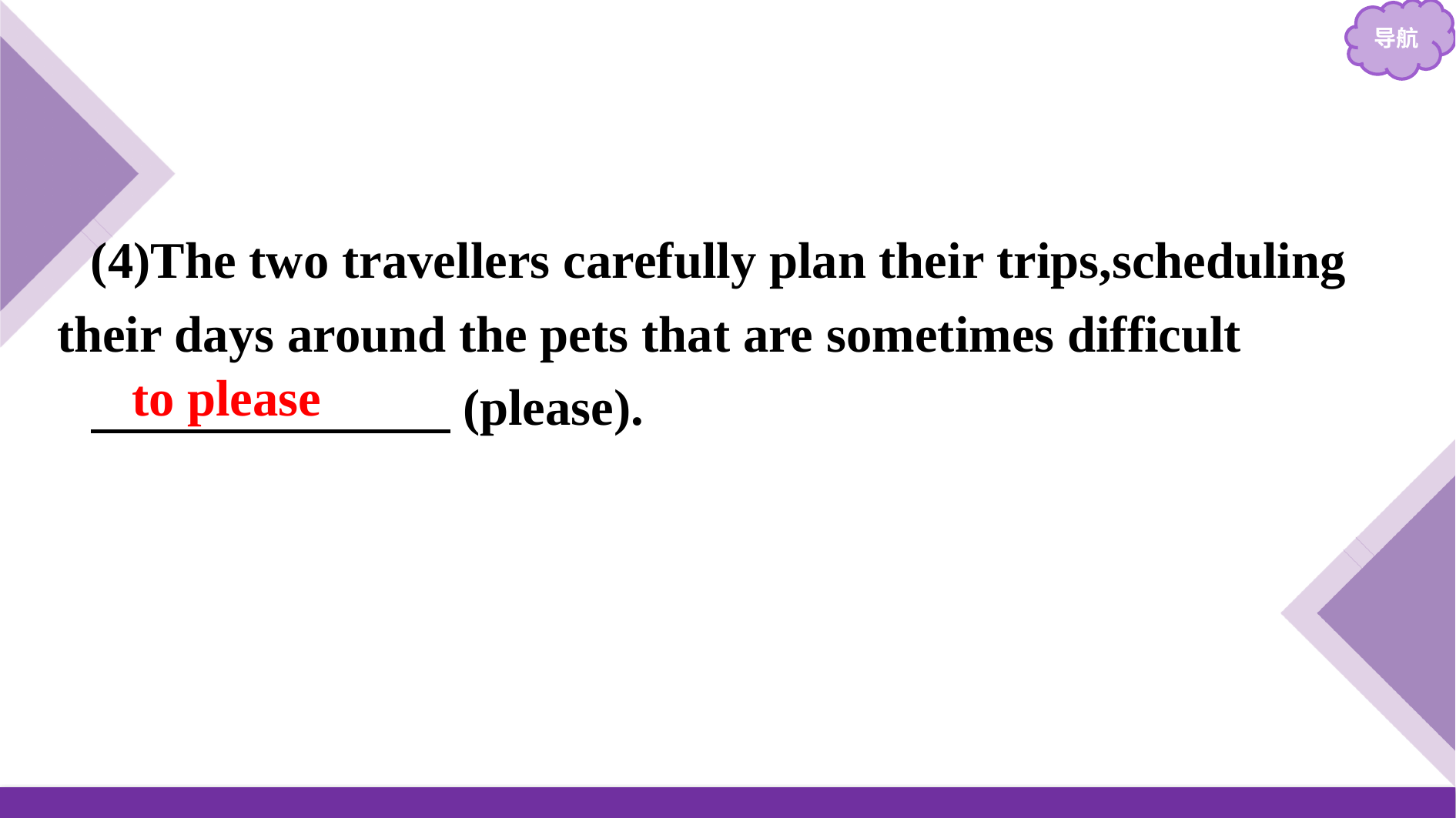

(4)The two travellers carefully plan their trips,scheduling their days around the pets that are sometimes difficult
　　　　　　　(please).
to please